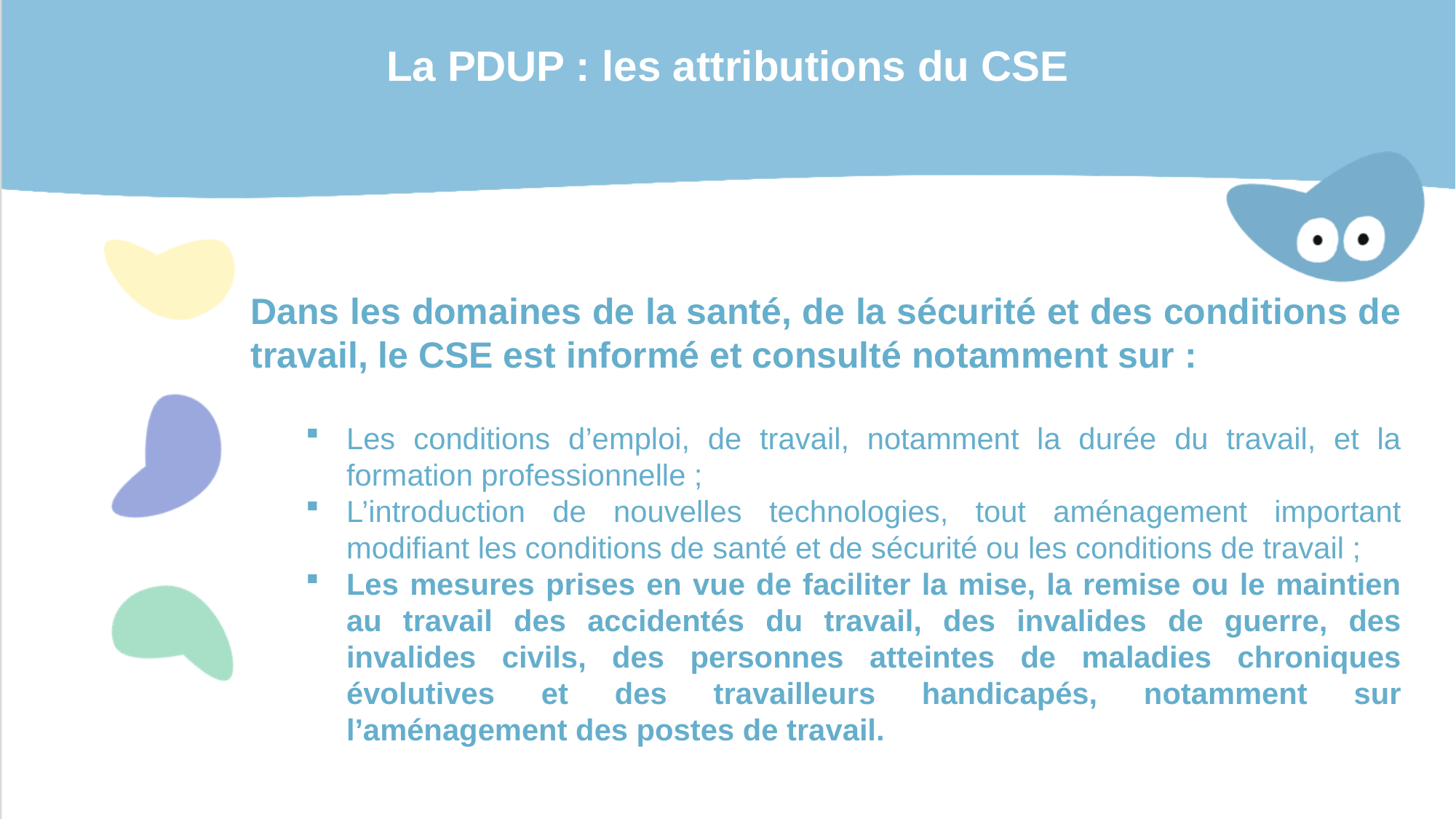

La PDUP : les attributions du CSE
Dans les domaines de la santé, de la sécurité et des conditions de travail, le CSE est informé et consulté notamment sur :

Les conditions d’emploi, de travail, notamment la durée du travail, et la formation professionnelle ;
L’introduction de nouvelles technologies, tout aménagement important modifiant les conditions de santé et de sécurité ou les conditions de travail ;
Les mesures prises en vue de faciliter la mise, la remise ou le maintien au travail des accidentés du travail, des invalides de guerre, des invalides civils, des personnes atteintes de maladies chroniques évolutives et des travailleurs handicapés, notamment sur l’aménagement des postes de travail.